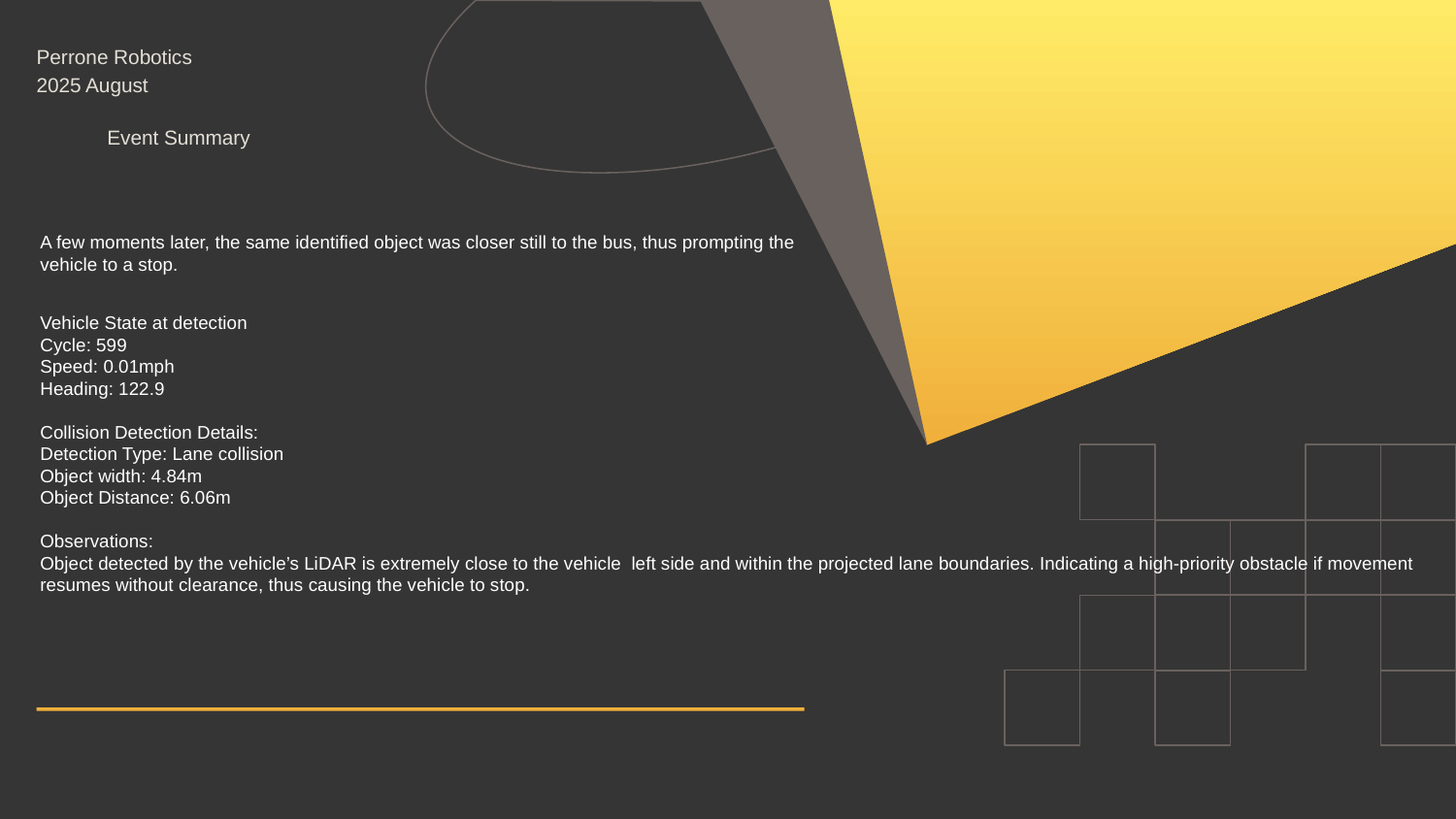

Perrone Robotics
2025 August
Event Summary
A few moments later, the same identified object was closer still to the bus, thus prompting the vehicle to a stop.
Vehicle State at detection
Cycle: 599
Speed: 0.01mph
Heading: 122.9

Collision Detection Details:
Detection Type: Lane collision
Object width: 4.84m
Object Distance: 6.06m

Observations:
Object detected by the vehicle’s LiDAR is extremely close to the vehicle  left side and within the projected lane boundaries. Indicating a high-priority obstacle if movement resumes without clearance, thus causing the vehicle to stop.